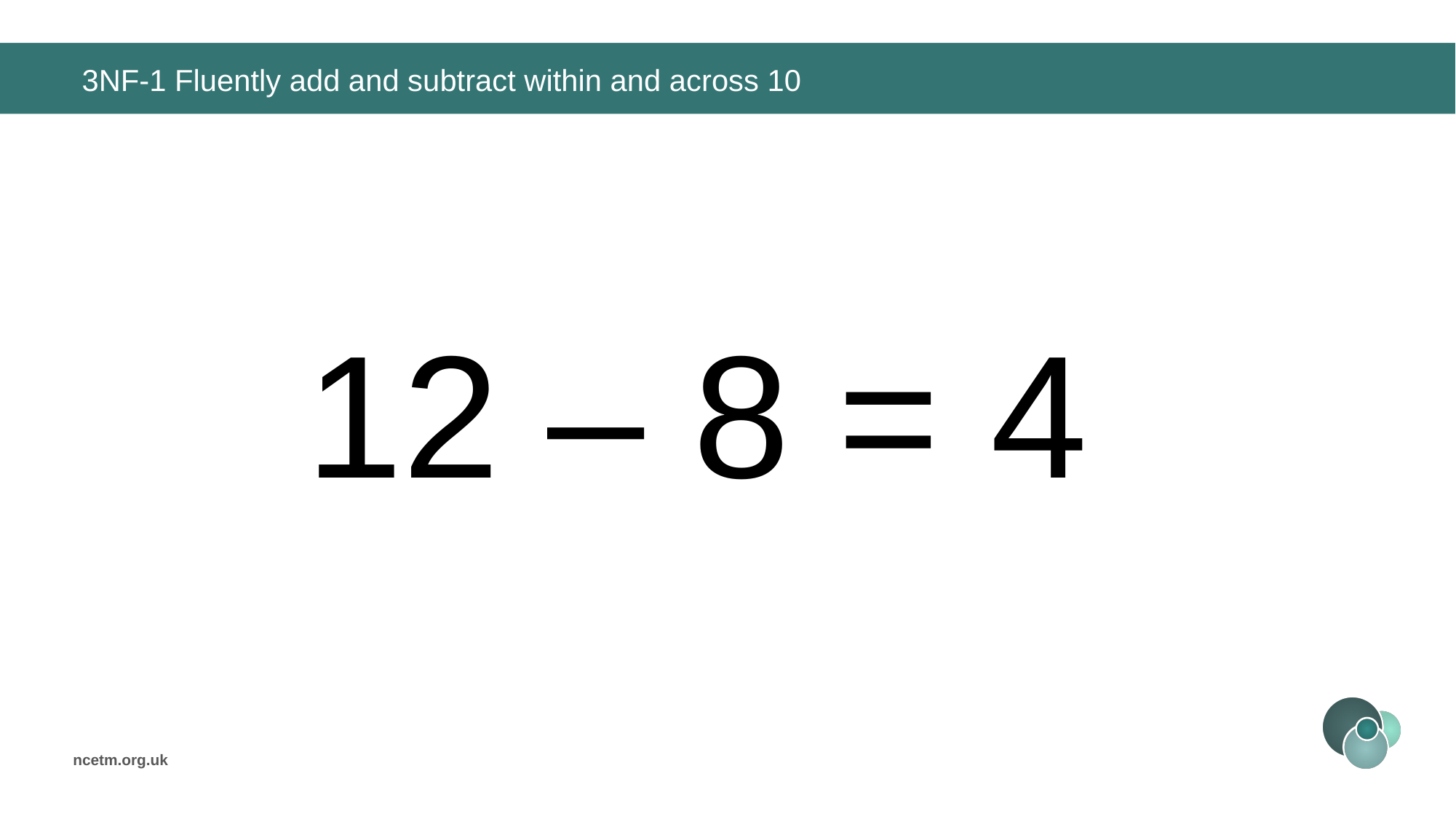

# 3NF-1 Fluently add and subtract within and across 10
12 – 8 =
4